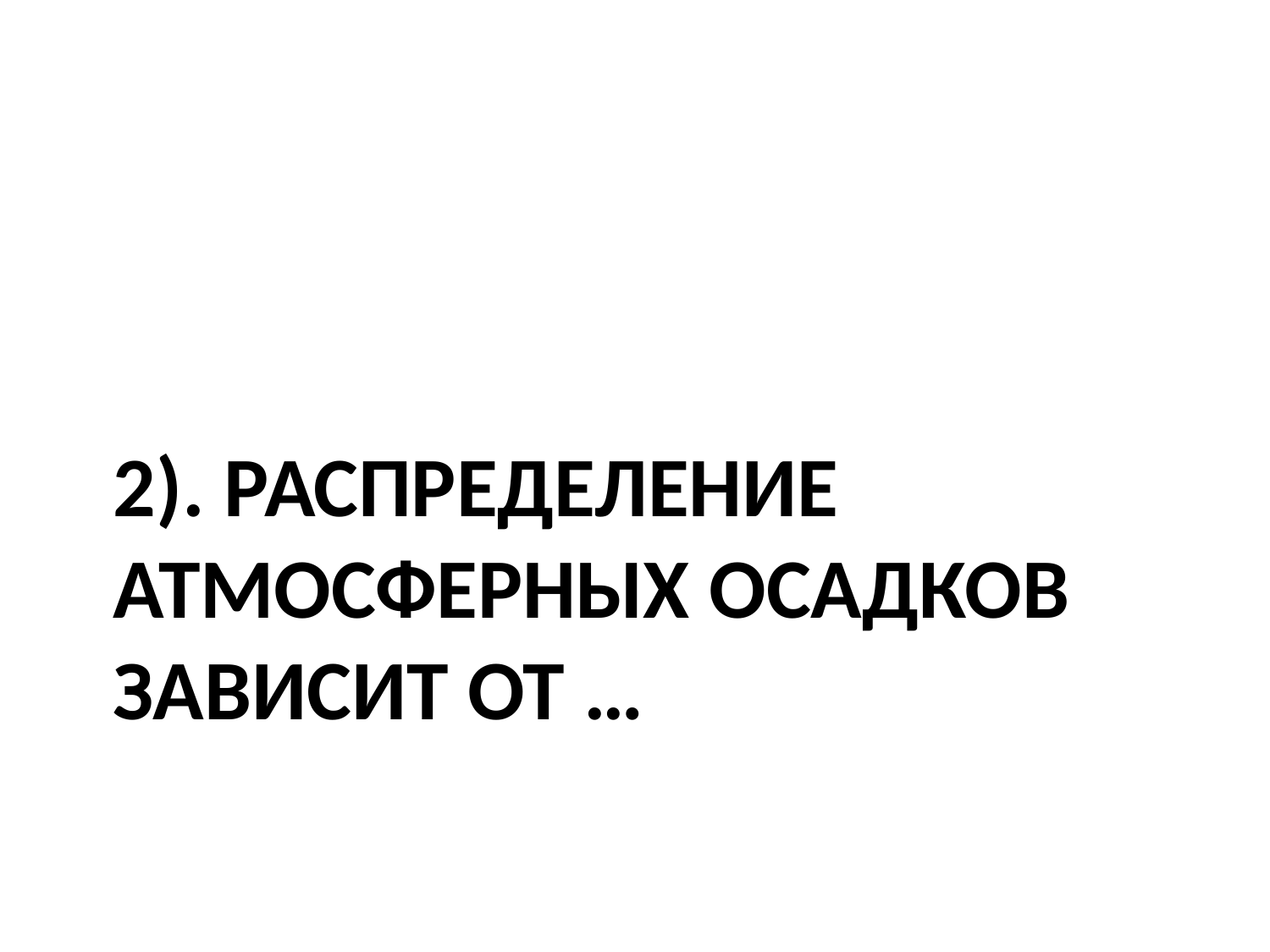

# 2). Распределение атмосферных осадков зависит от …